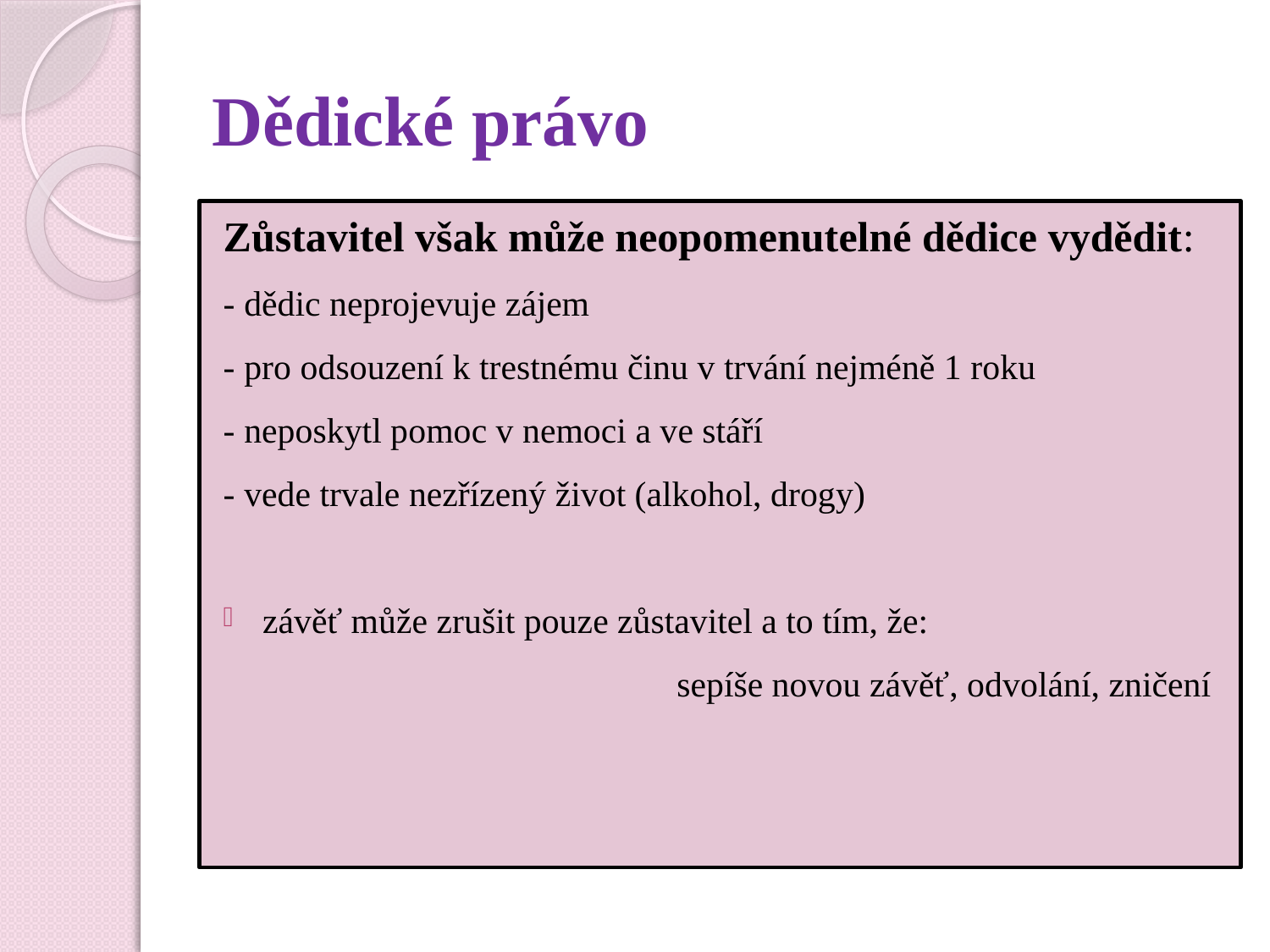

# Dědické právo
Zůstavitel však může neopomenutelné dědice vydědit:
- dědic neprojevuje zájem
- pro odsouzení k trestnému činu v trvání nejméně 1 roku
- neposkytl pomoc v nemoci a ve stáří
- vede trvale nezřízený život (alkohol, drogy)

závěť může zrušit pouze zůstavitel a to tím, že:
                                                   sepíše novou závěť, odvolání, zničení